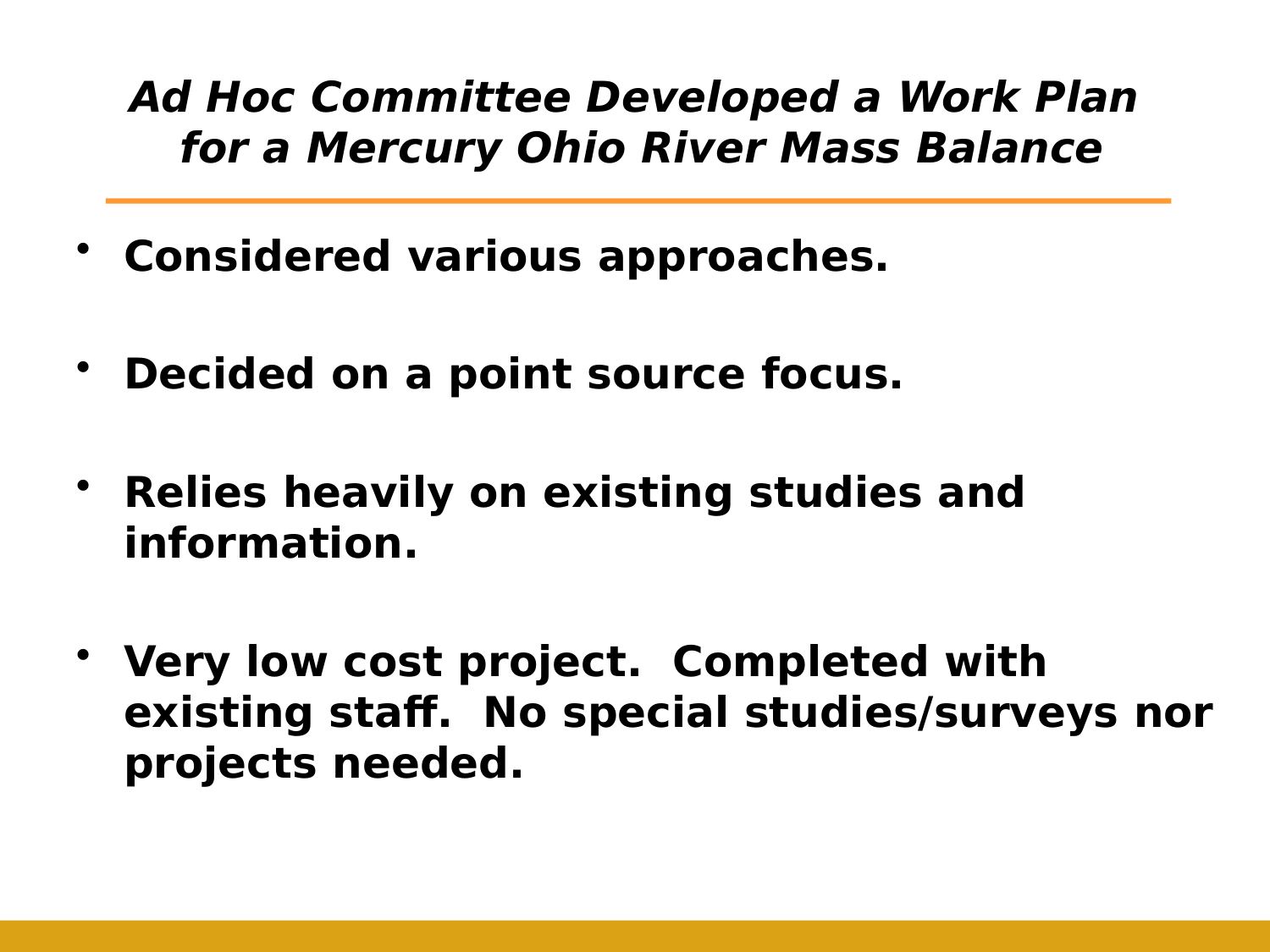

# Ad Hoc Committee Developed a Work Plan for a Mercury Ohio River Mass Balance

Considered various approaches.

Decided on a point source focus.

Relies heavily on existing studies and information.

Very low cost project.  Completed with existing staff.  No special studies/surveys nor projects needed.

studies/surveys/projects needed to complete the effort.